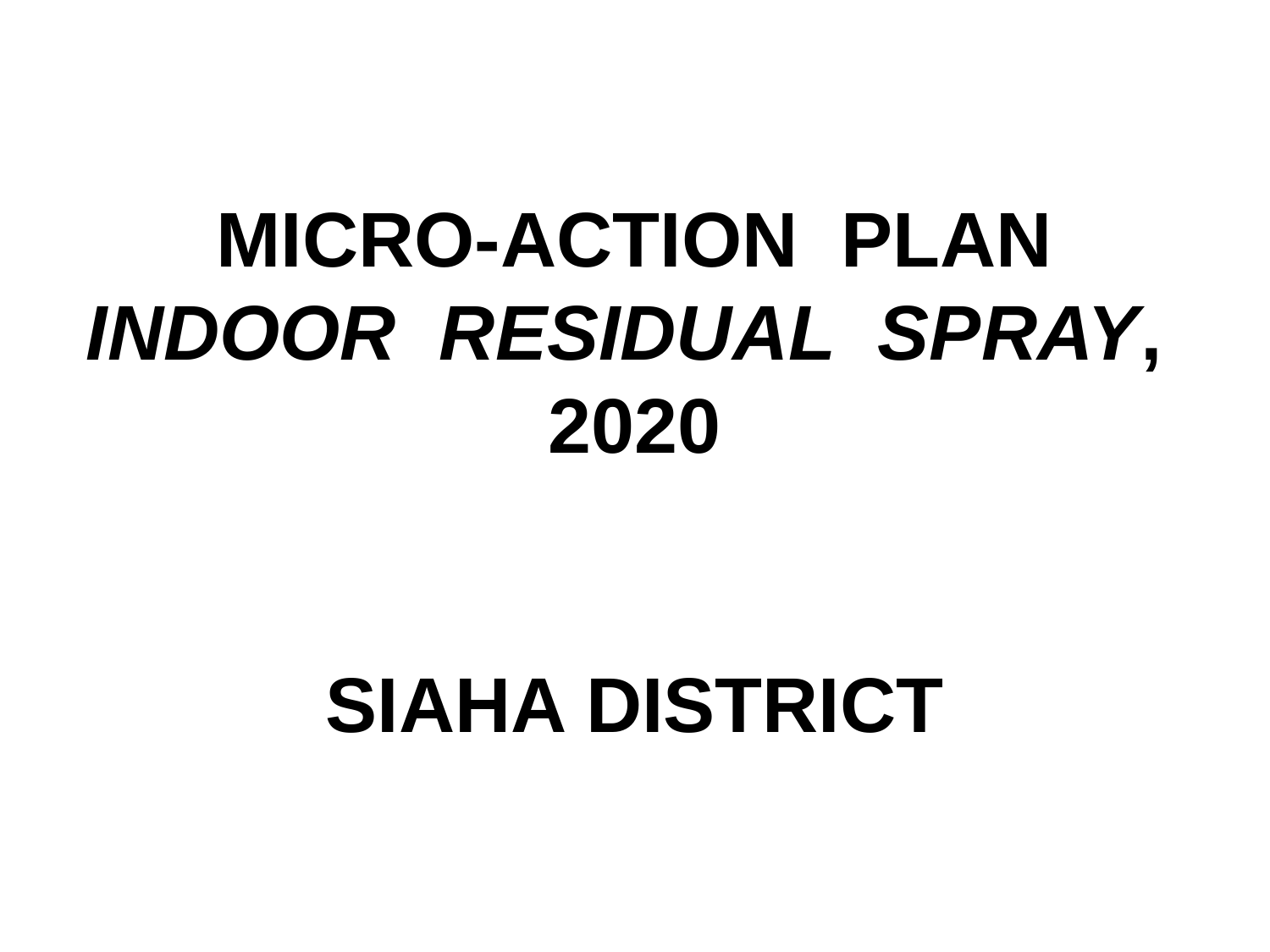

# MICRO-ACTION  PLAN INDOOR  RESIDUAL  SPRAY,  2020 SIAHA DISTRICT